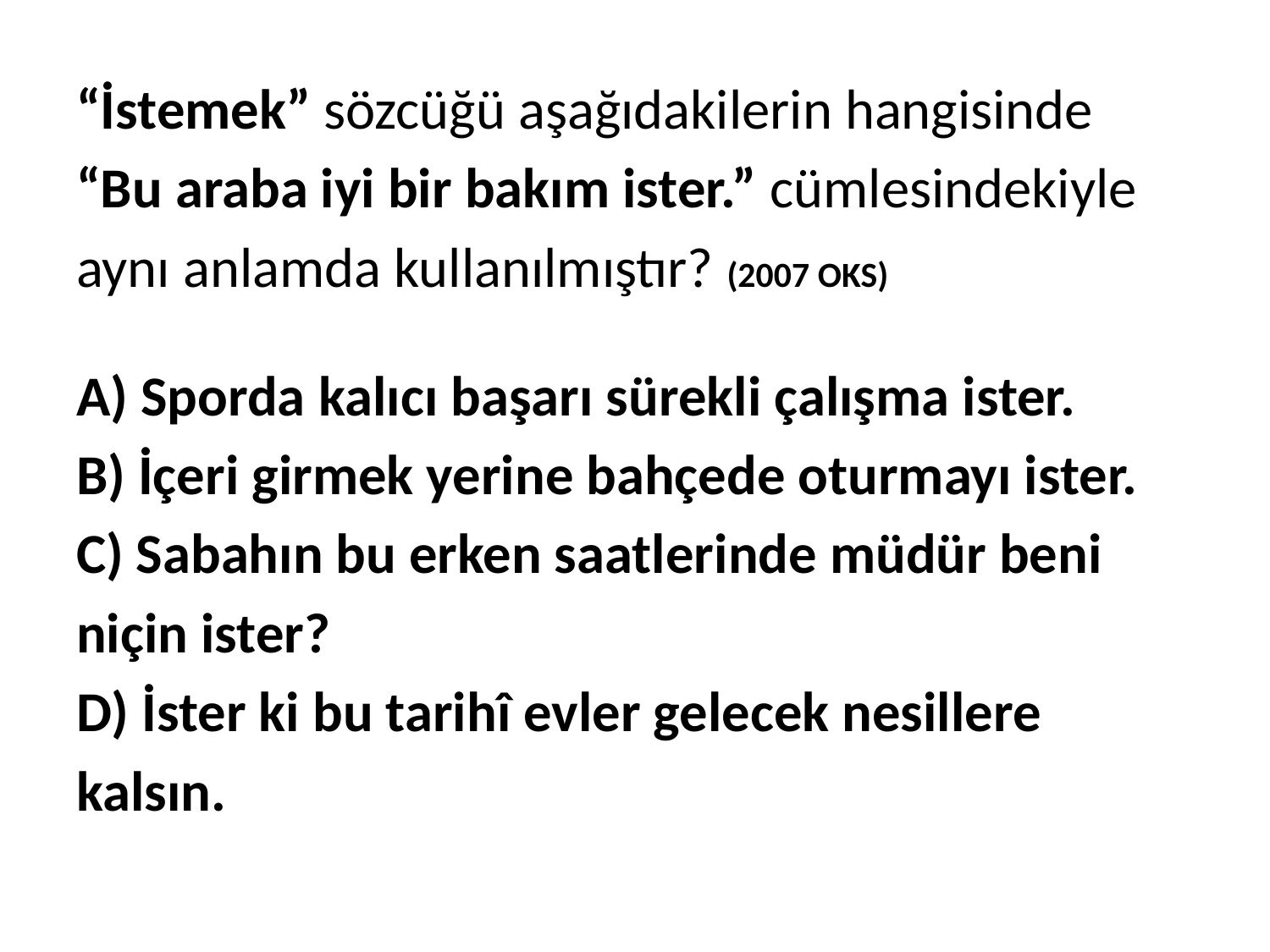

“İstemek” sözcüğü aşağıdakilerin hangisinde
“Bu araba iyi bir bakım ister.” cümlesindekiyle
aynı anlamda kullanılmıştır? (2007 OKS)

A) Sporda kalıcı başarı sürekli çalışma ister.
B) İçeri girmek yerine bahçede oturmayı ister.
C) Sabahın bu erken saatlerinde müdür beni
niçin ister?
D) İster ki bu tarihî evler gelecek nesillere
kalsın.